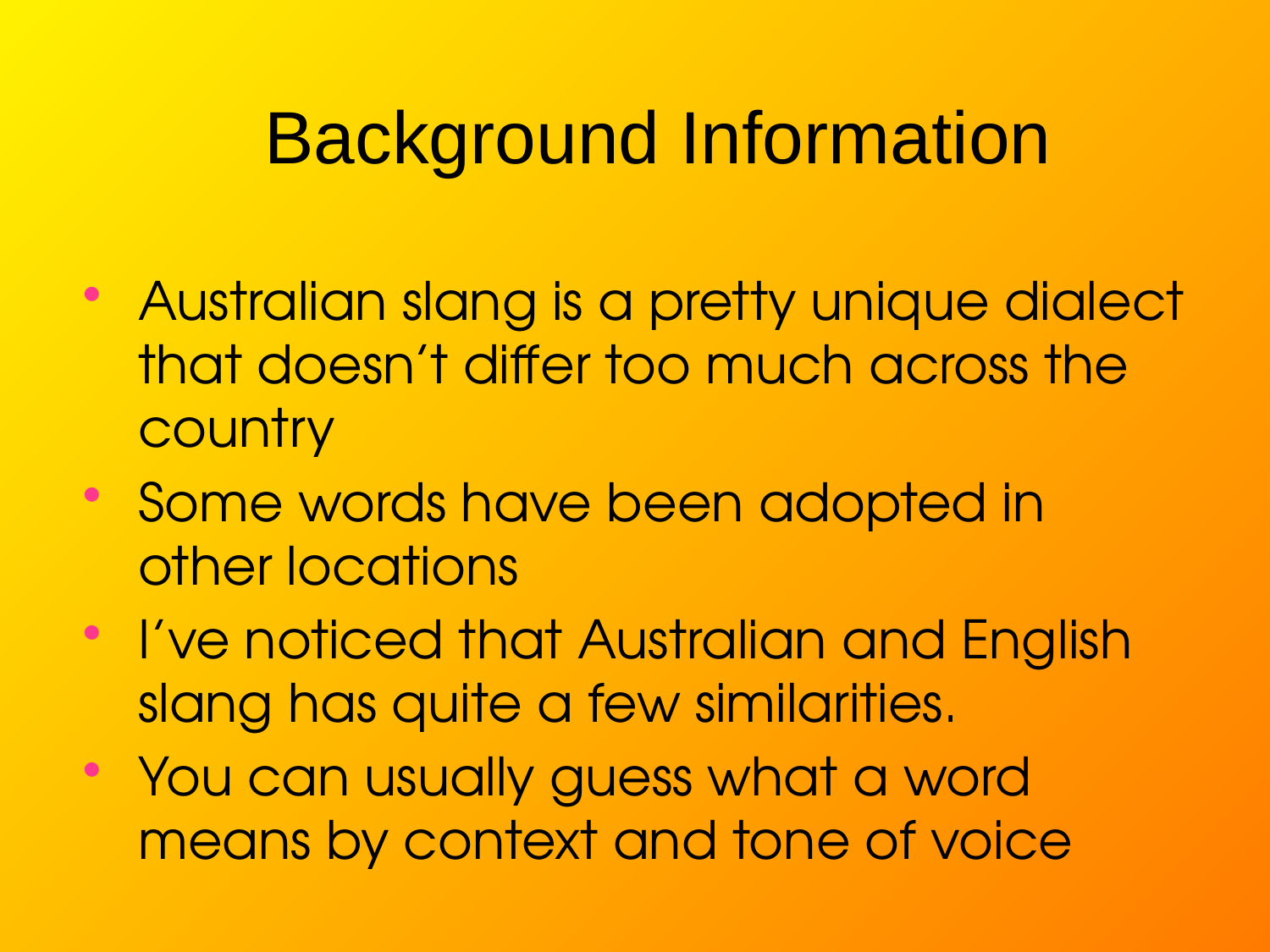

# Background Information
Australian slang is a pretty unique dialect that doesn’t differ too much across the country
Some words have been adopted in other locations
I’ve noticed that Australian and English slang has quite a few similarities.
You can usually guess what a word means by context and tone of voice